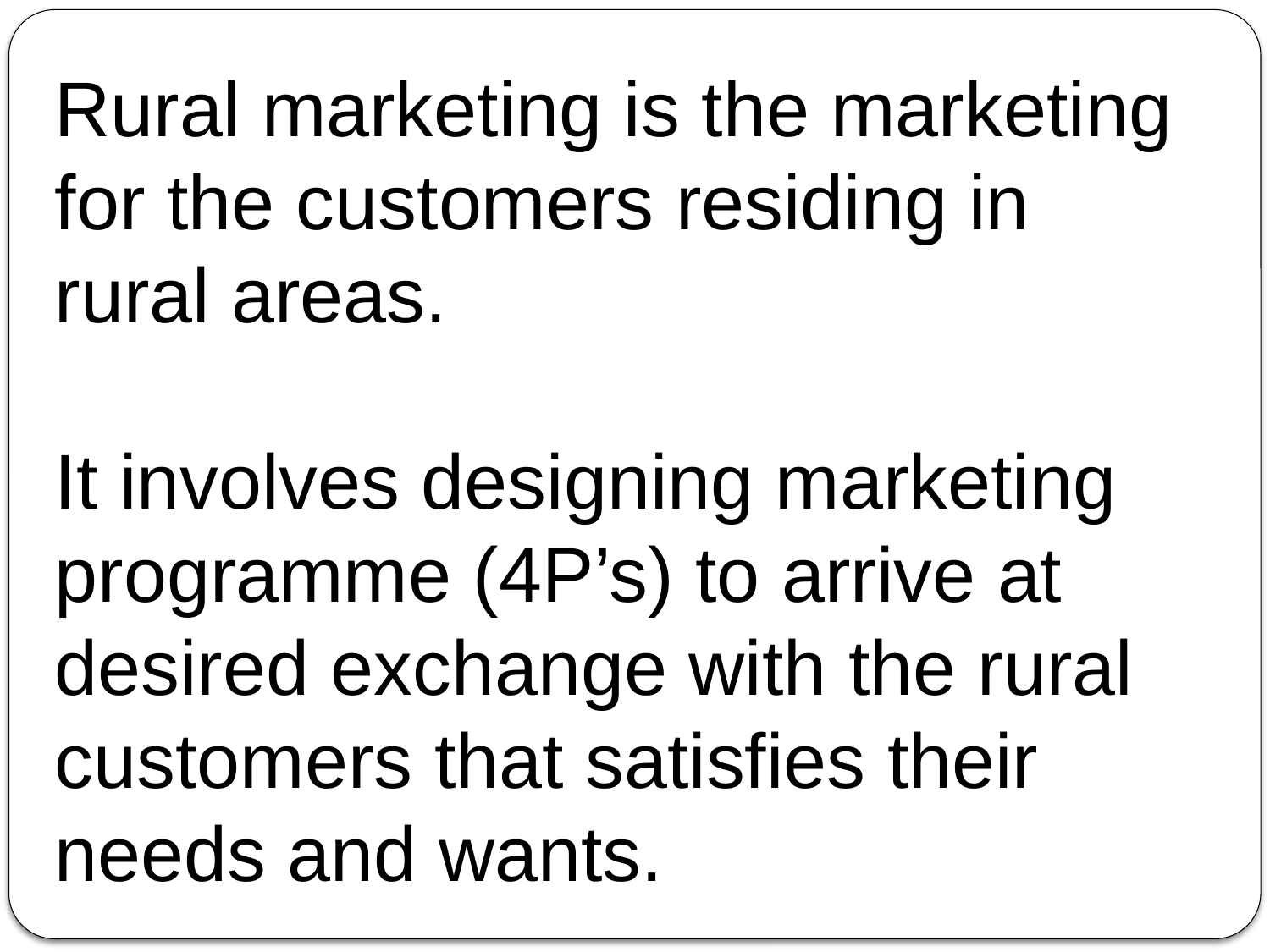

Rural marketing is the marketing for the customers residing in rural areas.

It involves designing marketing programme (4P’s) to arrive at desired exchange with the rural customers that satisfies their needs and wants.